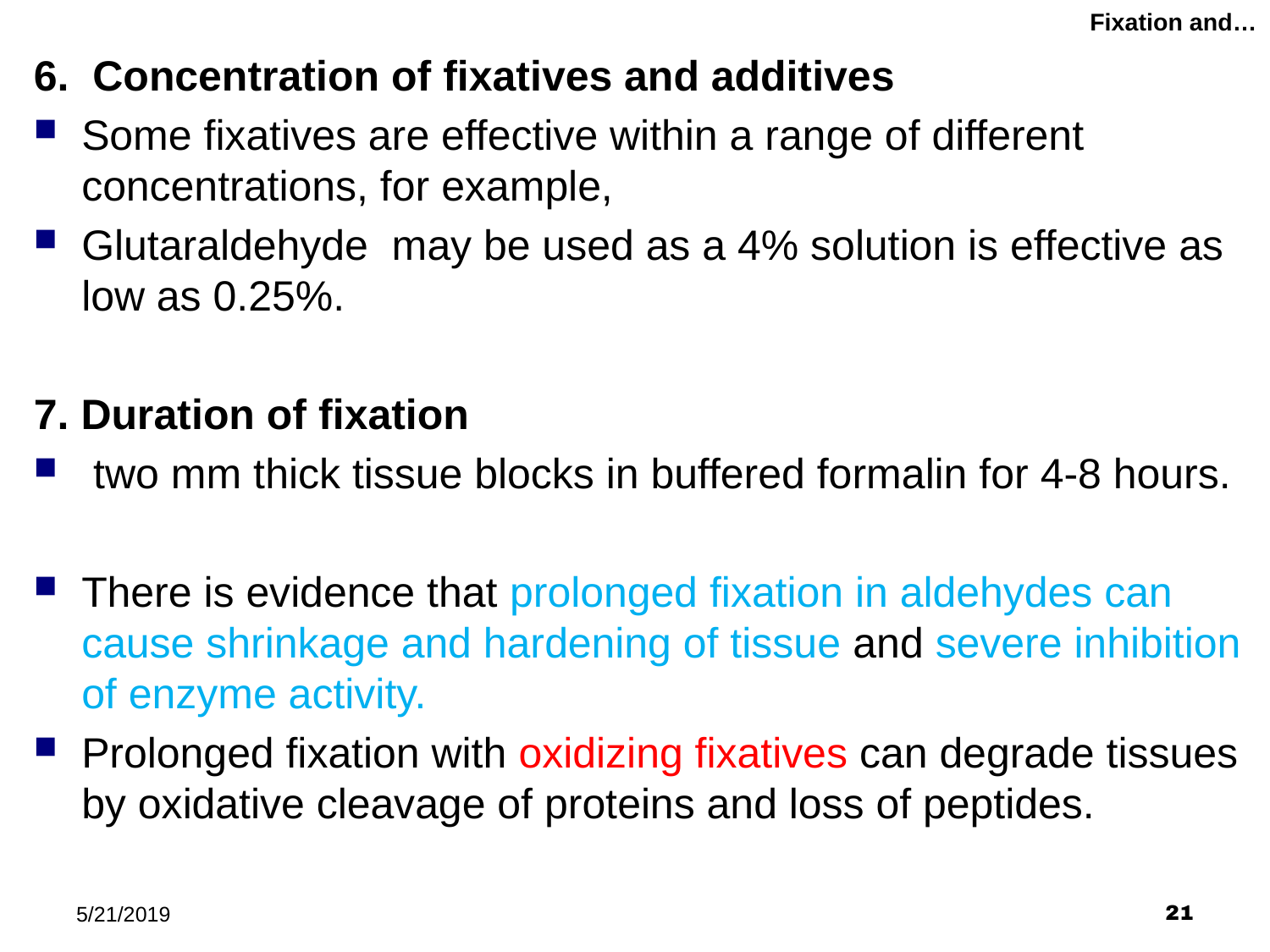

# Fixation and…
6.  Concentration of fixatives and additives
Some fixatives are effective within a range of different concentrations, for example,
Glutaraldehyde  may be used as a 4% solution is effective as low as 0.25%.

7. Duration of fixation
 two mm thick tissue blocks in buffered formalin for 4-8 hours.

There is evidence that prolonged fixation in aldehydes can cause shrinkage and hardening of tissue and severe inhibition of enzyme activity.
Prolonged fixation with oxidizing fixatives can degrade tissues by oxidative cleavage of proteins and loss of peptides.

5/21/2019
21